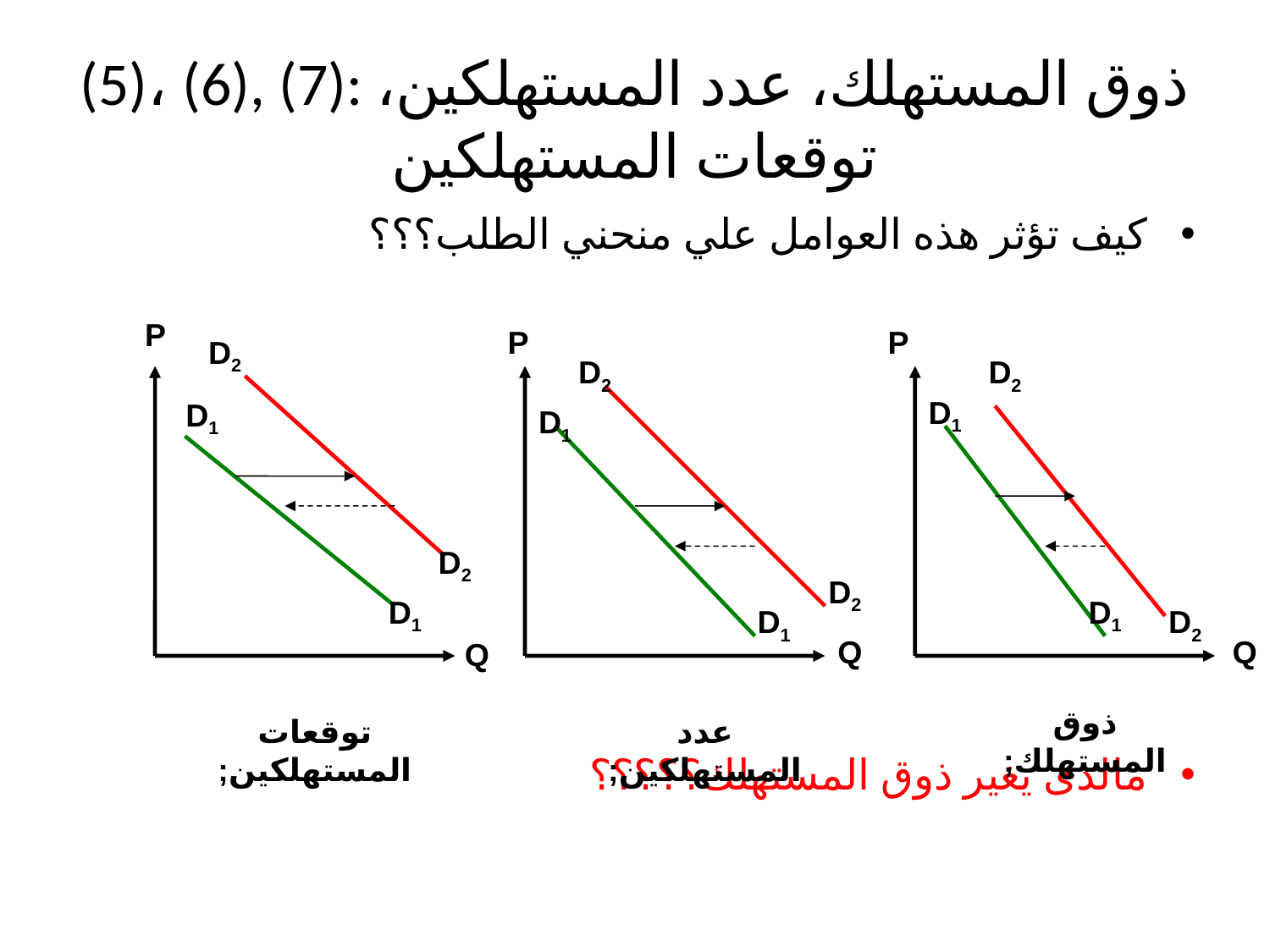

# (5)، (6), (7): ذوق المستهلك، عدد المستهلكين، توقعات المستهلكين
كيف تؤثر هذه العوامل علي منحني الطلب؟؟؟

مالذى يغير ذوق المستهلك؟؟؟؟؟
P
P
P
D2
D2
D2

D1
D1
D1

D2

D2
D1
D1
D1
D2
Q
Q
Q

ذوق المستهلك;
توقعات المستهلكين;
عدد المستهلكين;